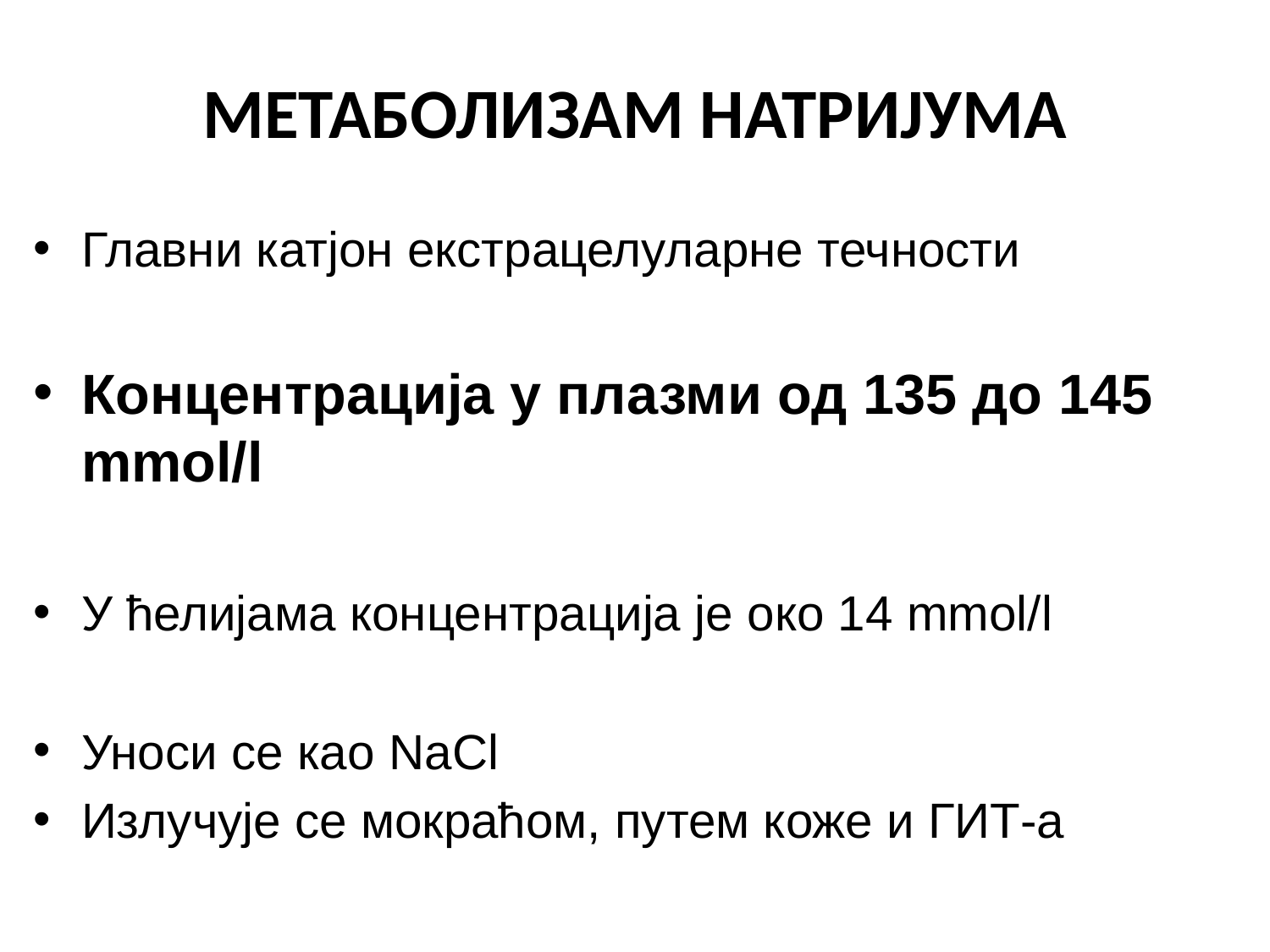

МЕТАБОЛИЗАМ НАТРИЈУМА
Главни катјон екстрацелуларне течности

Концентрација у плазми од 135 до 145 mmol/l

У ћелијама концентрација је око 14 mmol/l

Уноси се као NaCl
Излучује се мокраћом, путем коже и ГИТ-а